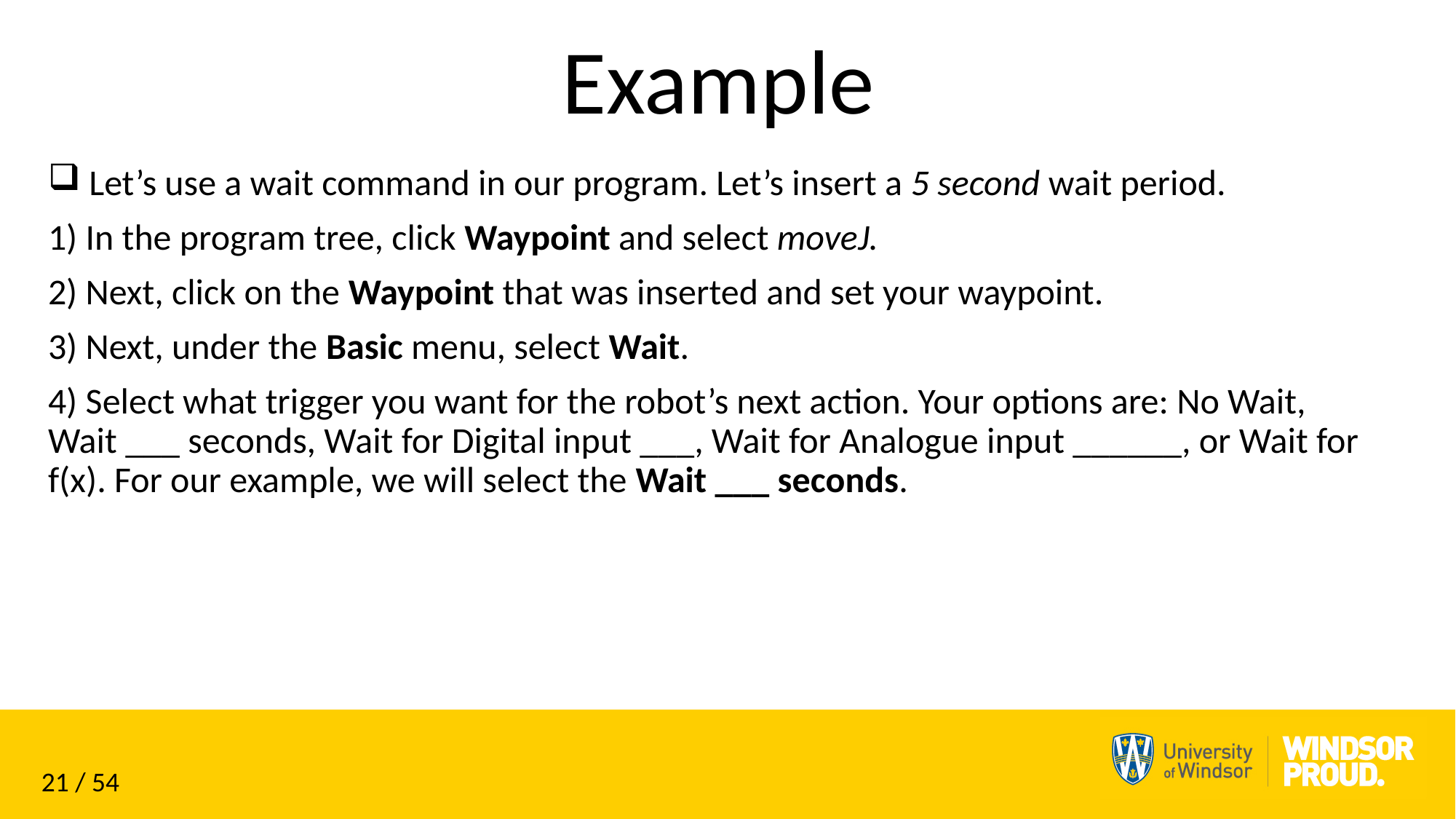

# Example
Let’s use a wait command in our program. Let’s insert a 5 second wait period.
1) In the program tree, click Waypoint and select moveJ.
2) Next, click on the Waypoint that was inserted and set your waypoint.
3) Next, under the Basic menu, select Wait.
4) Select what trigger you want for the robot’s next action. Your options are: No Wait, Wait ___ seconds, Wait for Digital input ___, Wait for Analogue input ______, or Wait for f(x). For our example, we will select the Wait ___ seconds.

21